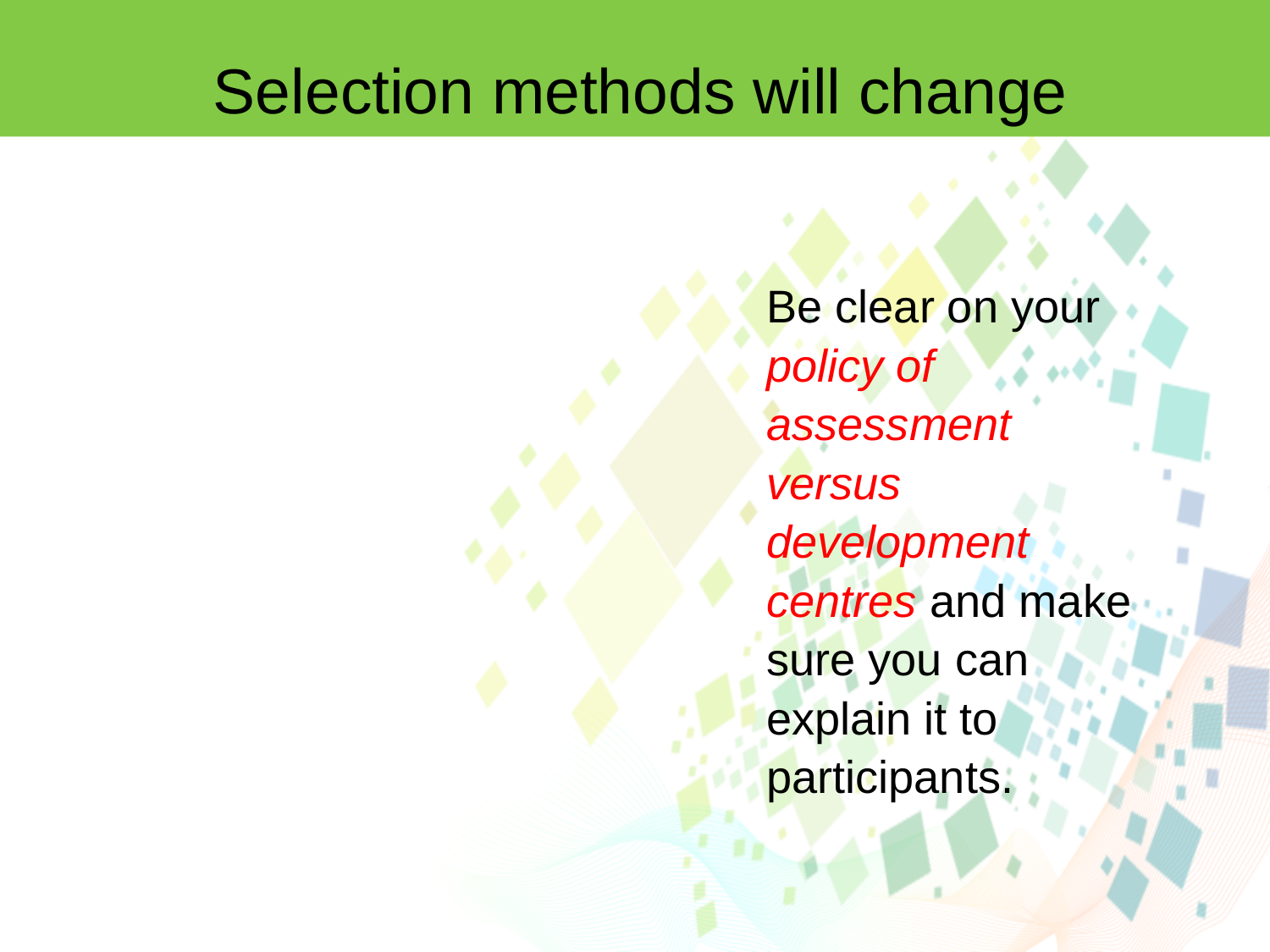

Selection methods will change
Be clear on your policy of assessment versus development centres and make sure you can explain it to participants.